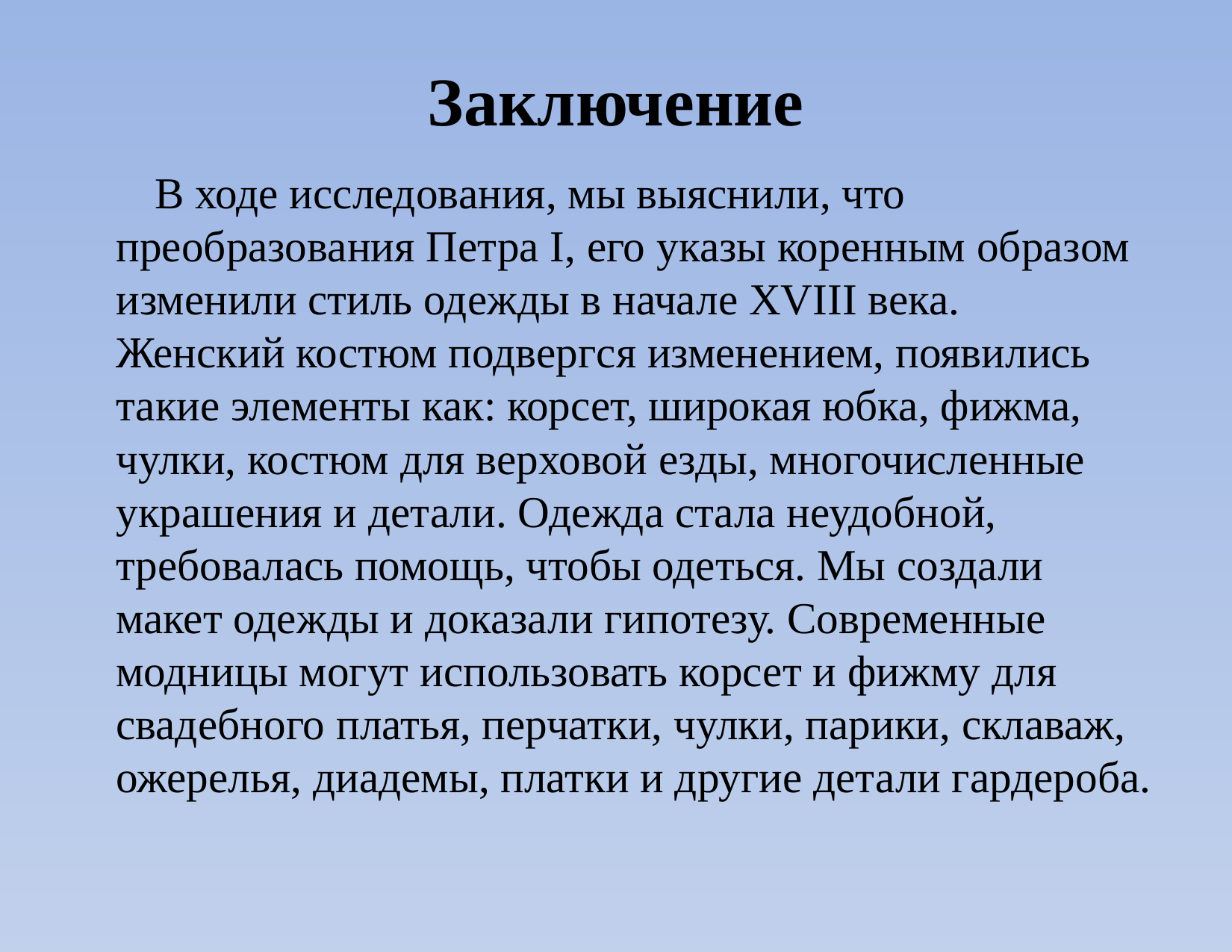

Заключение
        В ходе исследования, мы выяснили, что преобразования Петра I, его указы коренным образом изменили стиль одежды в начале XVIII века.     Женский костюм подвергся изменением, появились такие элементы как: корсет, широкая юбка, фижма, чулки, костюм для верховой езды, многочисленные украшения и детали. Одежда стала неудобной, требовалась помощь, чтобы одеться. Мы создали макет одежды и доказали гипотезу. Современные модницы могут использовать корсет и фижму для свадебного платья, перчатки, чулки, парики, склаваж, ожерелья, диадемы, платки и другие детали гардероба.